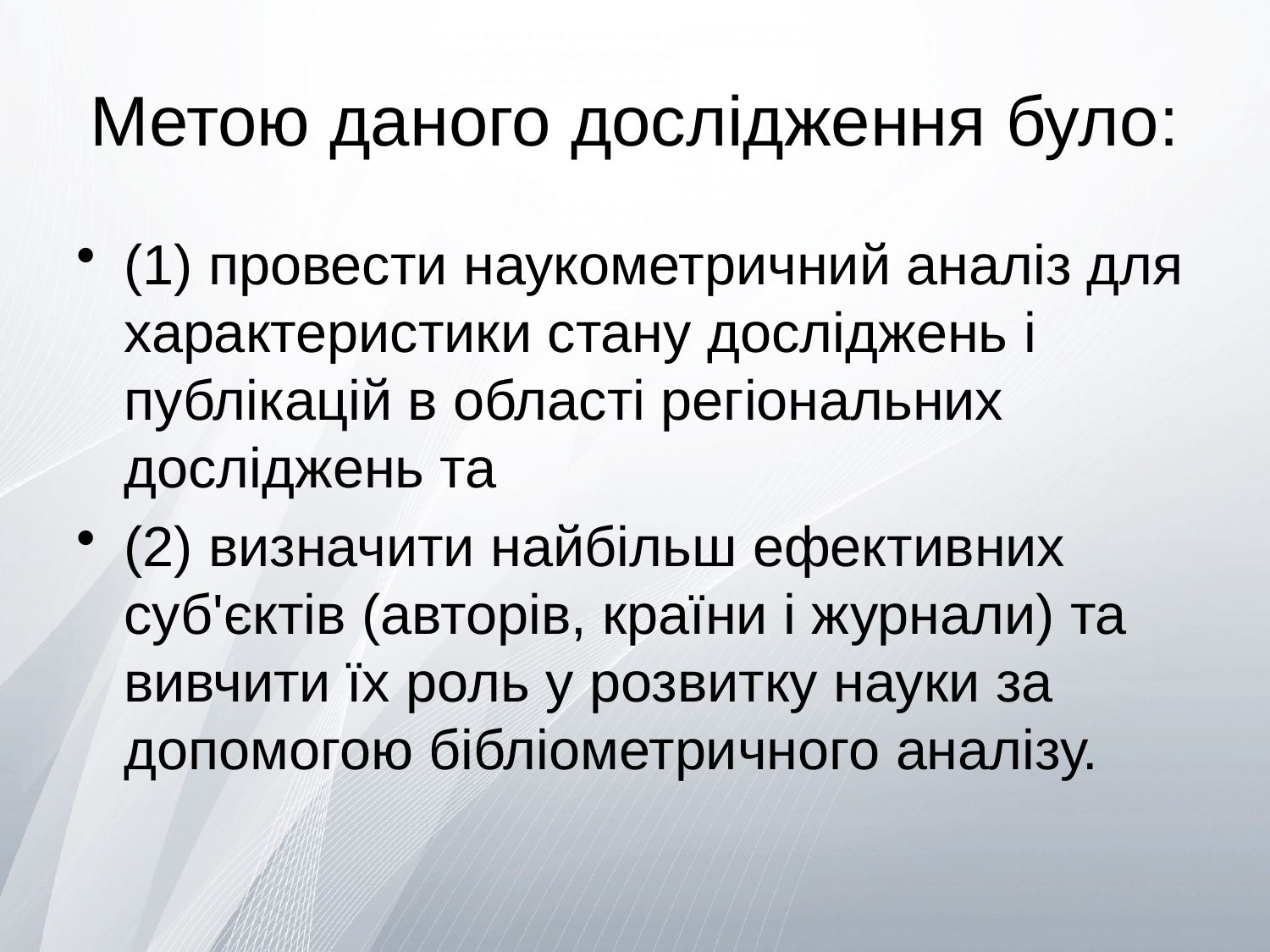

# Метою даного дослідження було:
(1) провести наукометричний аналіз для характеристики стану досліджень і публікацій в області регіональних досліджень та
(2) визначити найбільш ефективних суб'єктів (авторів, країни і журнали) та вивчити їх роль у розвитку науки за допомогою бібліометричного аналізу.